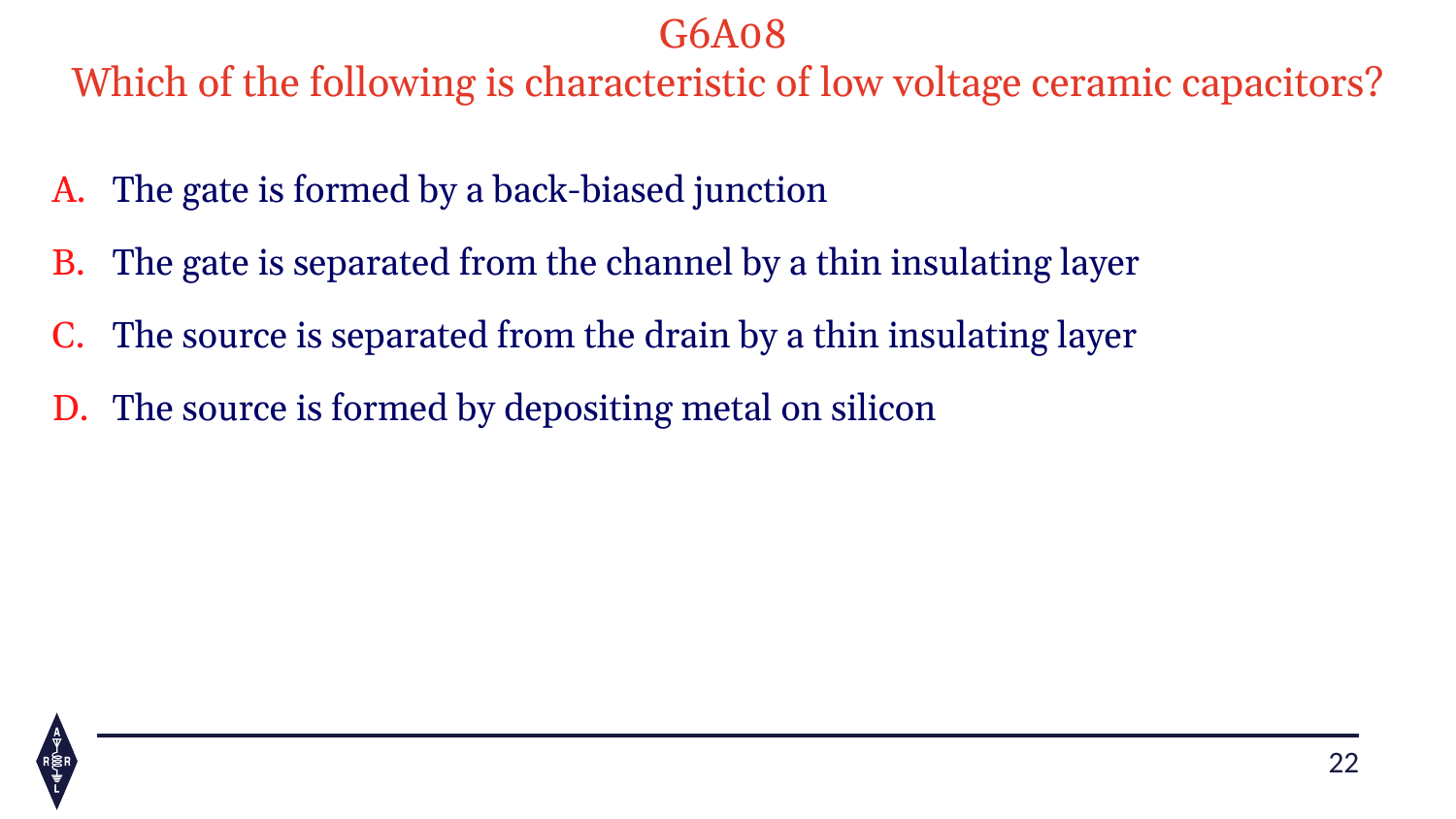

G6A08
Which of the following is characteristic of low voltage ceramic capacitors?
The gate is formed by a back-biased junction
The gate is separated from the channel by a thin insulating layer
The source is separated from the drain by a thin insulating layer
The source is formed by depositing metal on silicon
22